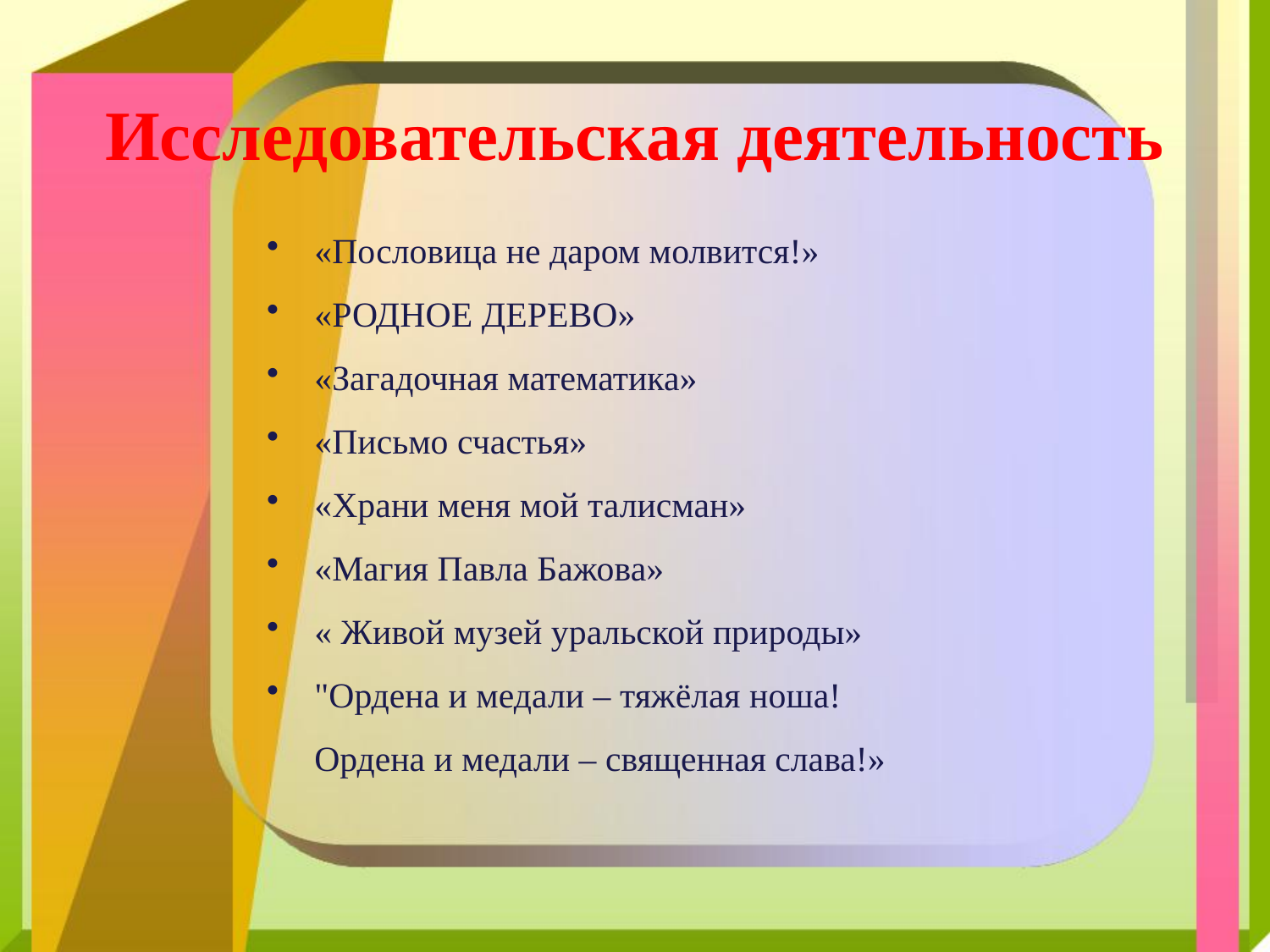

# Исследовательская деятельность
«Пословица не даром молвится!»
«РОДНОЕ ДЕРЕВО»
«Загадочная математика»
«Письмо счастья»
«Храни меня мой талисман»
«Магия Павла Бажова»
« Живой музей уральской природы»
"Ордена и медали – тяжёлая ноша!                            Ордена и медали – священная слава!»